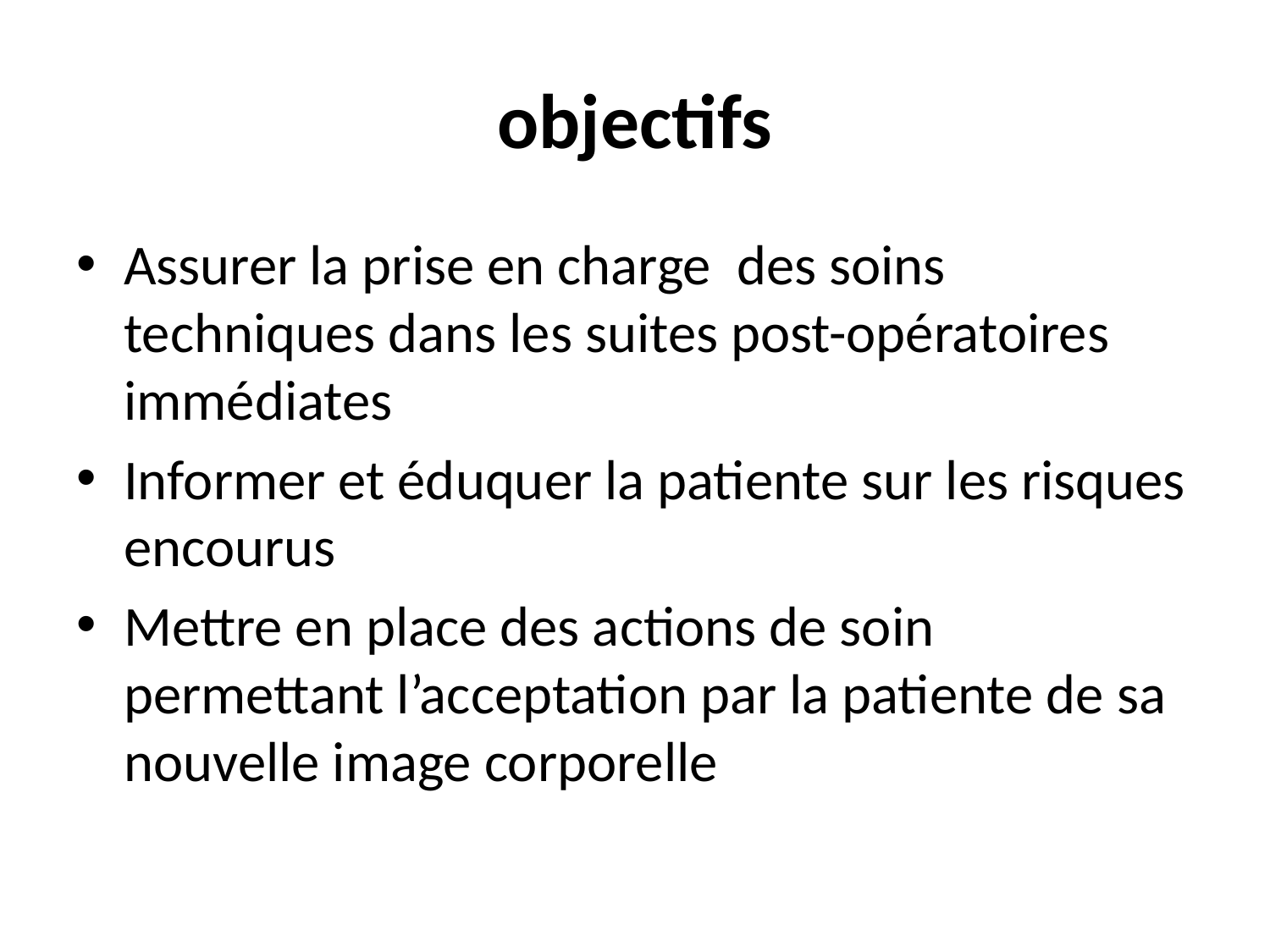

# objectifs
Assurer la prise en charge  des soins techniques dans les suites post-opératoires immédiates
Informer et éduquer la patiente sur les risques encourus
Mettre en place des actions de soin permettant l’acceptation par la patiente de sa nouvelle image corporelle